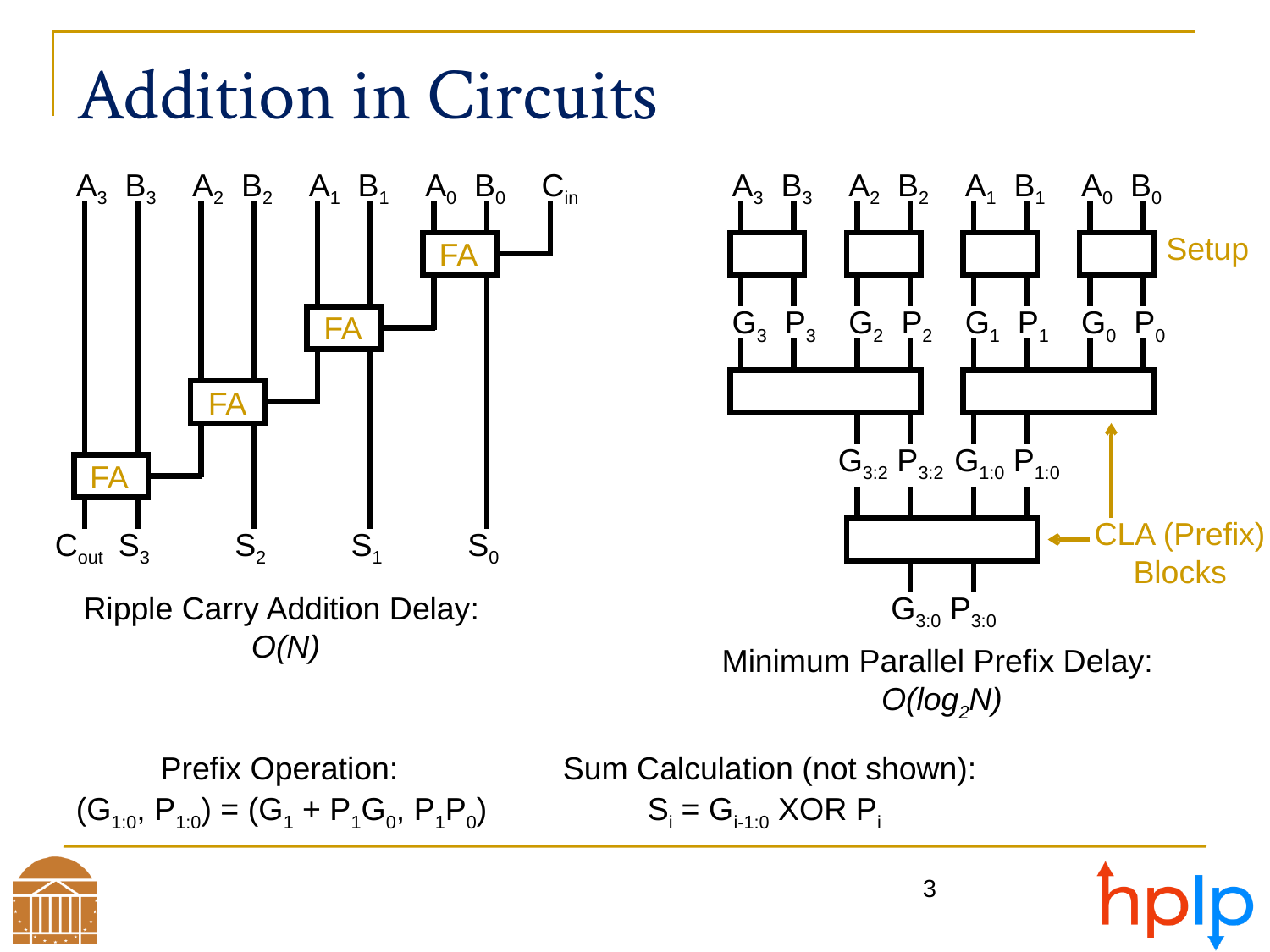

# Addition in Circuits
A3  B3
A2  B2
A1  B1
A0  B0
Cin
A3  B3
A2  B2
A1  B1
A0  B0
Setup
FA

G3  P3
G2  P2
G1  P1
G0  P0
FA

FA

G3:2 P3:2
G1:0 P1:0
FA

CLA (Prefix) Blocks
Cout
S3
S2
S1
S0

Ripple Carry Addition Delay:
O(N)
G3:0 P3:0
Minimum Parallel Prefix Delay:
O(log2N)
Prefix Operation:
Sum Calculation (not shown):
(G1:0, P1:0) = (G1 + P1G0, P1P0)
Si = Gi-1:0 XOR Pi
3